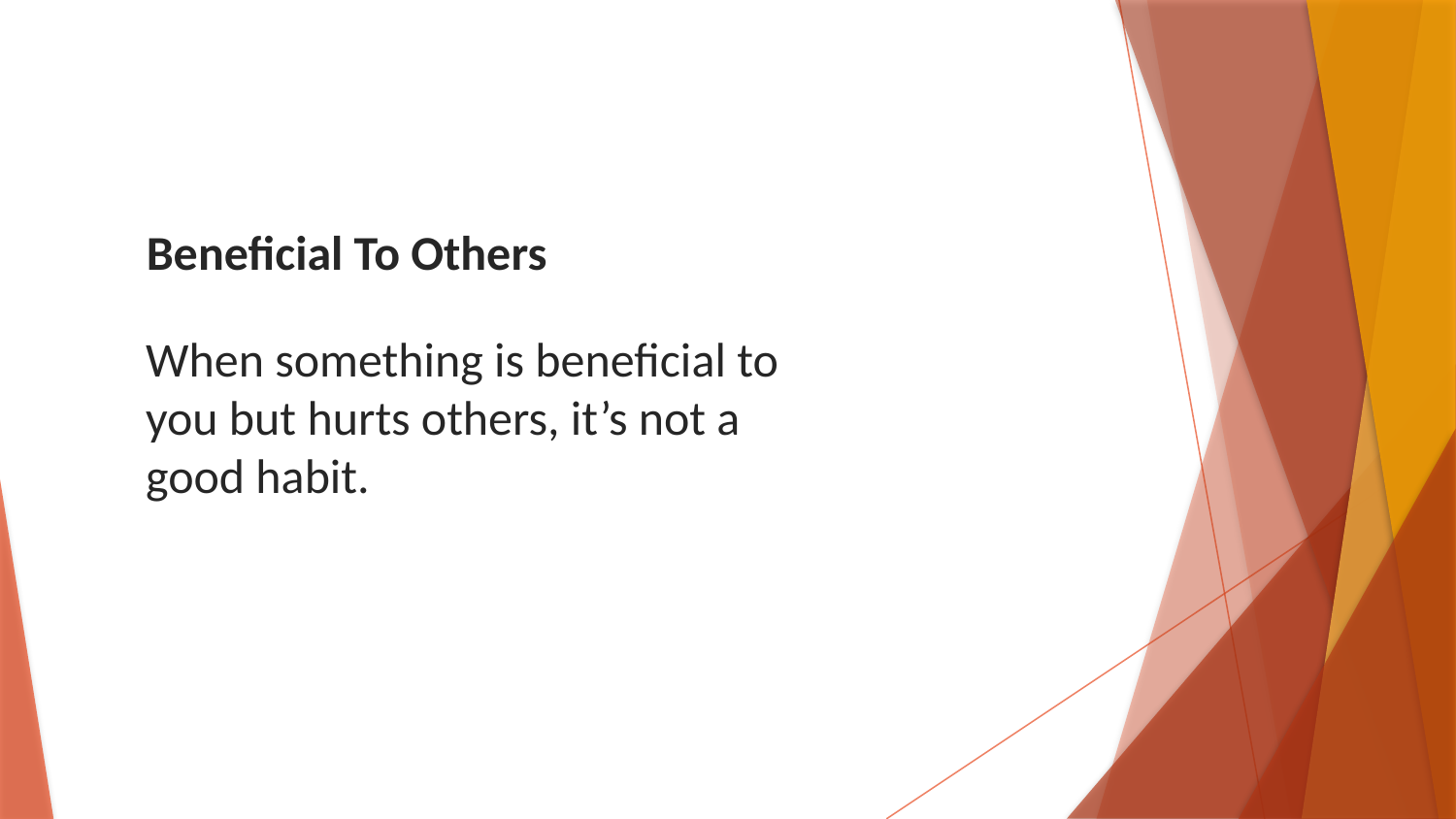

Beneficial To Others
When something is beneficial to you but hurts others, it’s not a good habit.